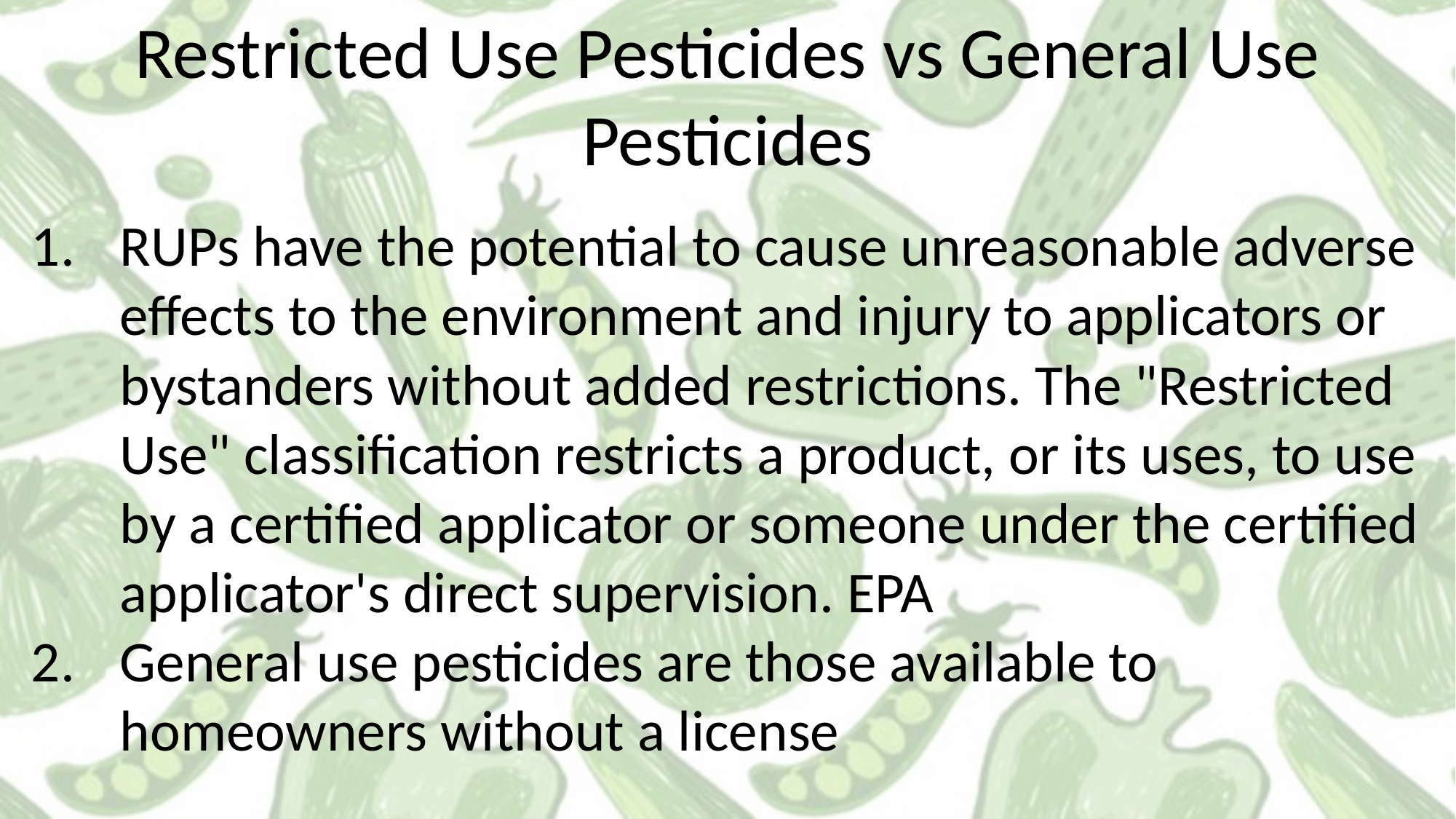

Restricted Use Pesticides vs General Use Pesticides
RUPs have the potential to cause unreasonable adverse effects to the environment and injury to applicators or bystanders without added restrictions. The "Restricted Use" classification restricts a product, or its uses, to use by a certified applicator or someone under the certified applicator's direct supervision. EPA
General use pesticides are those available to homeowners without a license